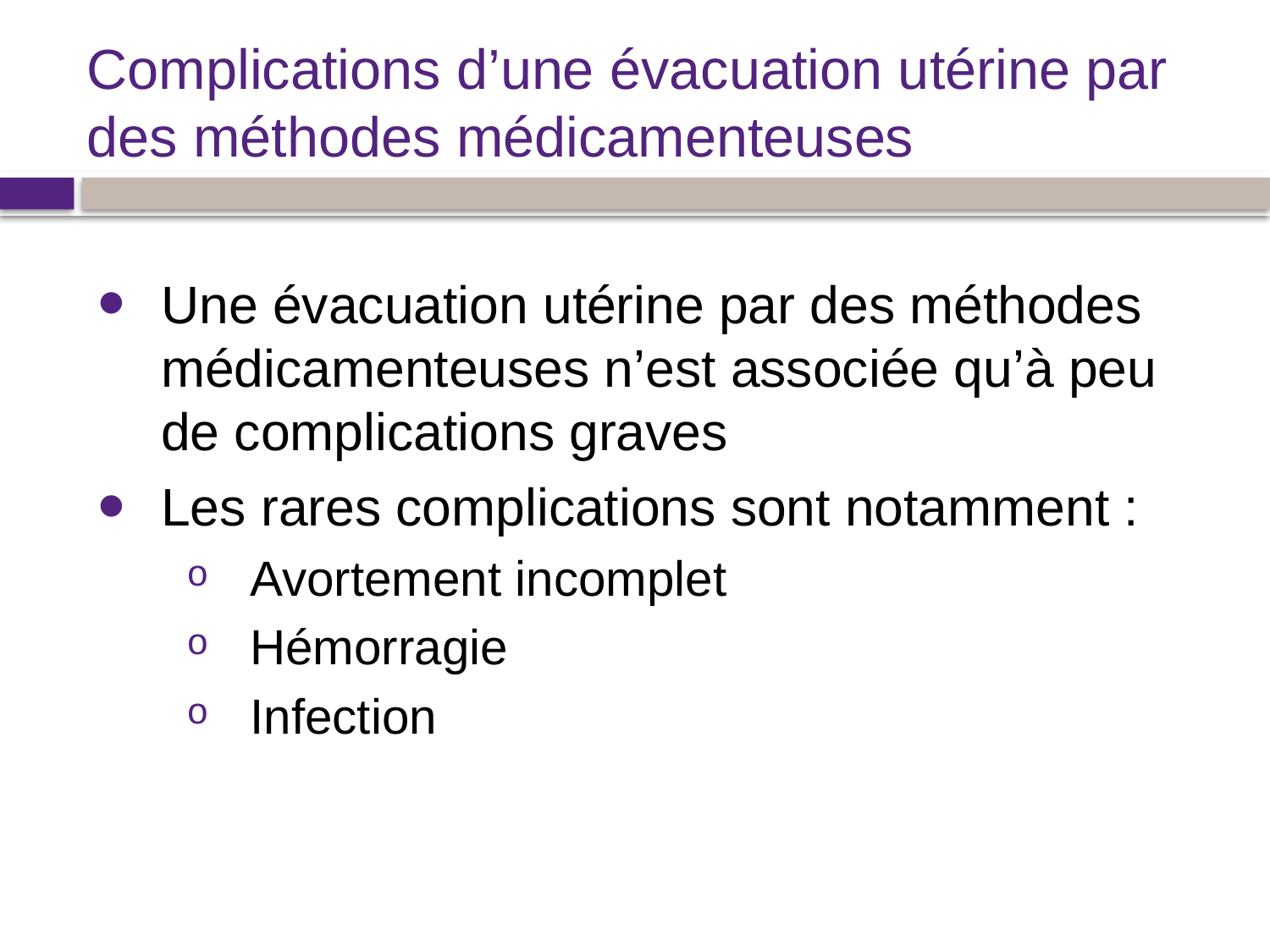

# Complications d’une évacuation utérine par des méthodes médicamenteuses
Une évacuation utérine par des méthodes médicamenteuses n’est associée qu’à peu de complications graves
Les rares complications sont notamment :
Avortement incomplet
Hémorragie
Infection